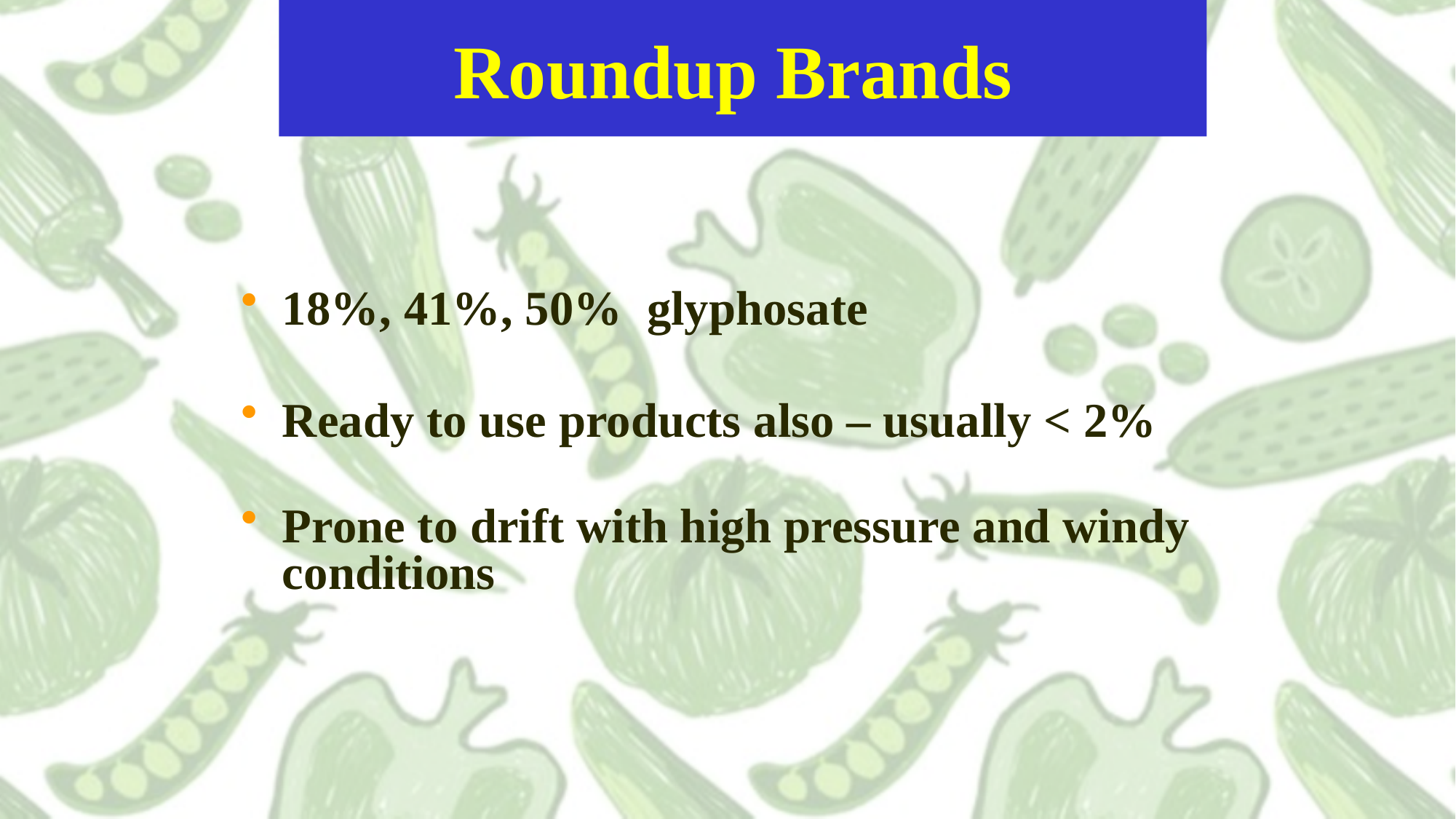

# Roundup Brands
18%, 41%, 50%  glyphosate

Ready to use products also – usually < 2%

Prone to drift with high pressure and windy conditions